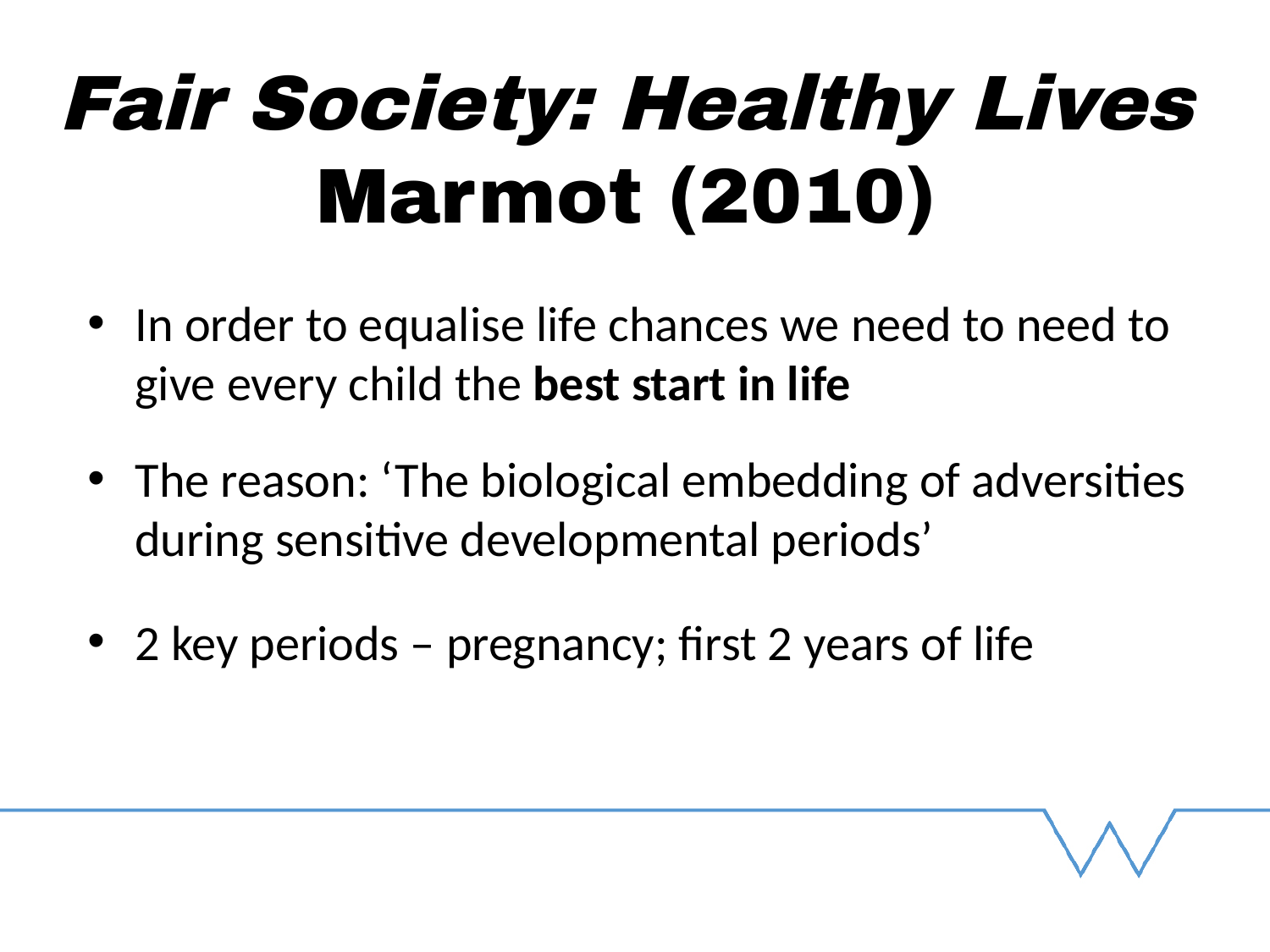

# Fair Society: Healthy Lives Marmot (2010)
In order to equalise life chances we need to need to give every child the best start in life

The reason: ‘The biological embedding of adversities during sensitive developmental periods’

2 key periods – pregnancy; first 2 years of life